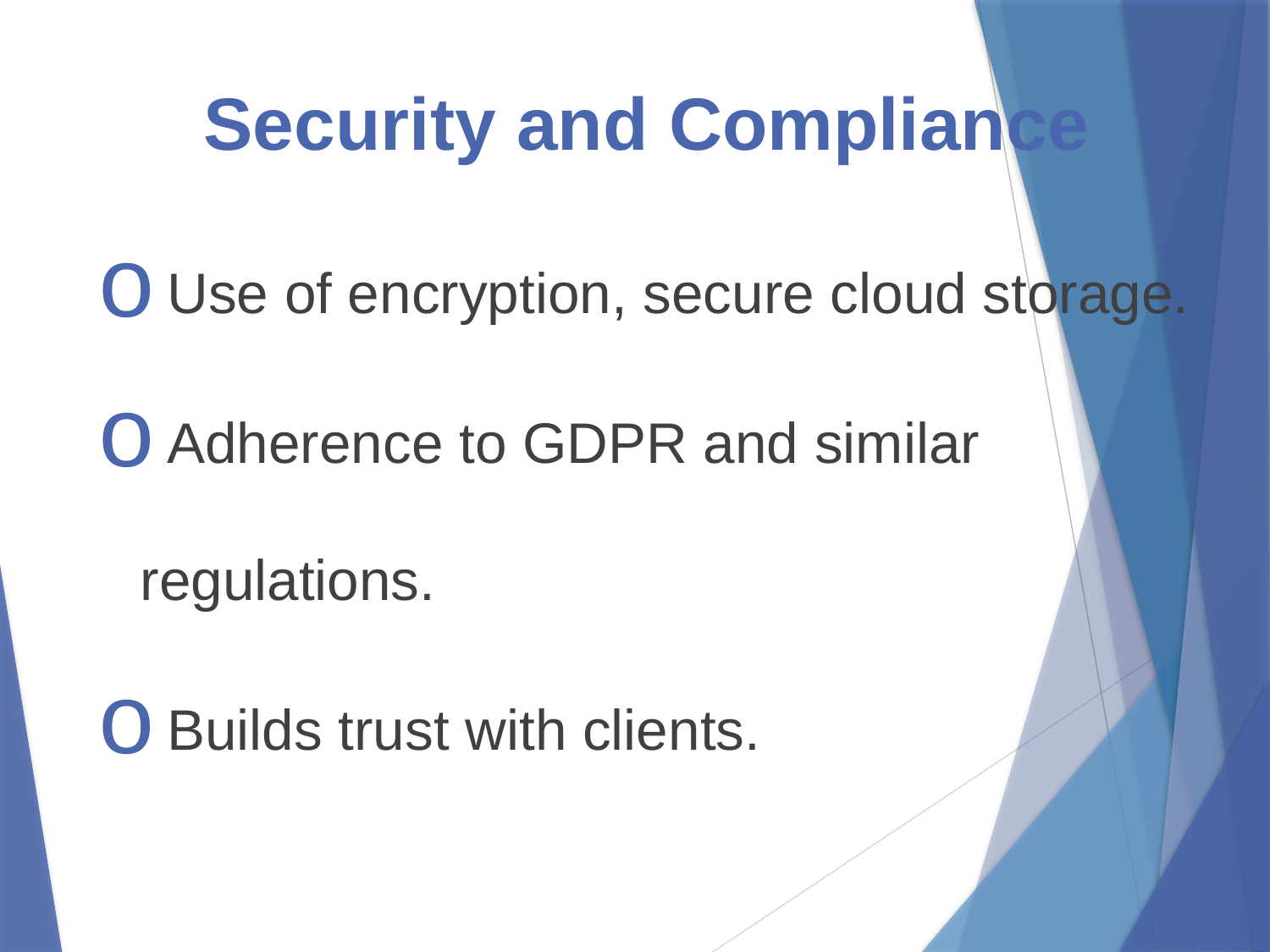

# Security and Compliance
 Use of encryption, secure cloud storage.
 Adherence to GDPR and similar regulations.
 Builds trust with clients.